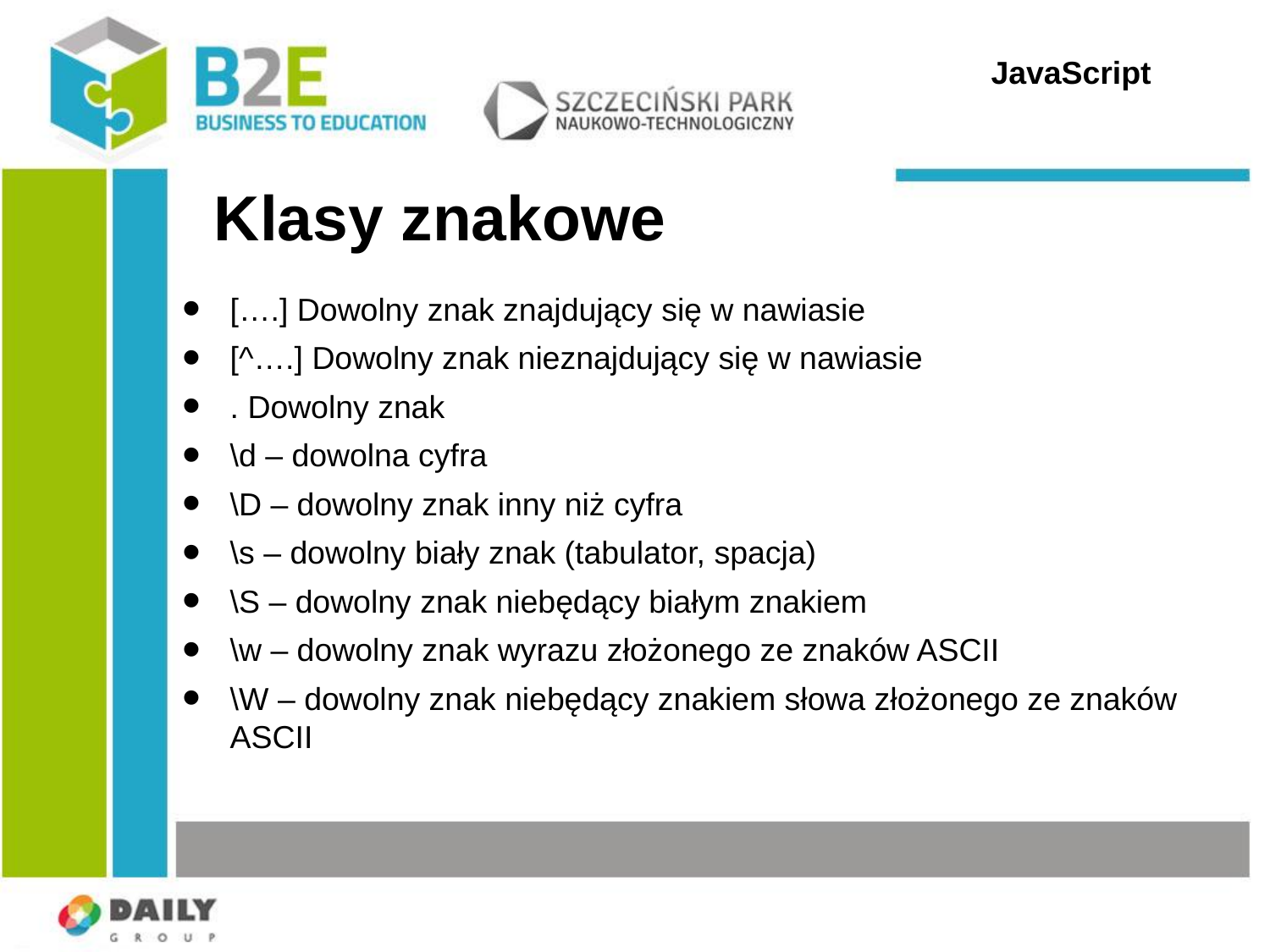

JavaScript
Klasy znakowe
[….] Dowolny znak znajdujący się w nawiasie
[^….] Dowolny znak nieznajdujący się w nawiasie
. Dowolny znak
\d – dowolna cyfra
\D – dowolny znak inny niż cyfra
\s – dowolny biały znak (tabulator, spacja)
\S – dowolny znak niebędący białym znakiem
\w – dowolny znak wyrazu złożonego ze znaków ASCII
\W – dowolny znak niebędący znakiem słowa złożonego ze znaków ASCII